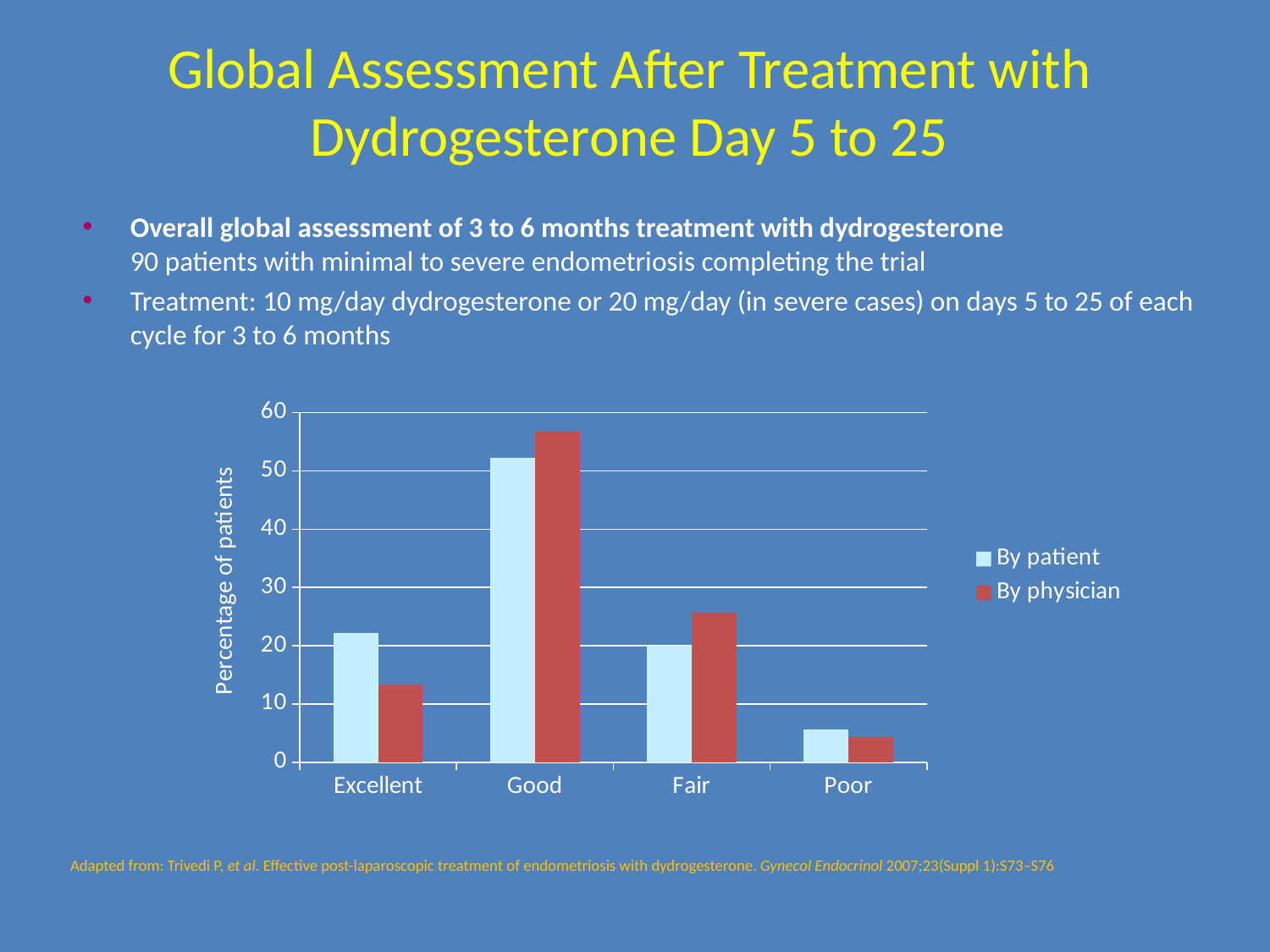

# Global Assessment After Treatment with Dydrogesterone Day 5 to 25
Overall global assessment of 3 to 6 months treatment with dydrogesterone
90 patients with minimal to severe endometriosis completing the trial
Treatment: 10 mg/day dydrogesterone or 20 mg/day (in severe cases) on days 5 to 25 of each cycle for 3 to 6 months

### Chart

| Category | By patient | By physician |
|---|---|---|
| Excellent | 22.2 | 13.3 |
| Good | 52.2 | 56.7 |
| Fair | 20.0 | 25.6 |
| Poor | 5.6 | 4.4 |
Adapted from: Trivedi P, et al. Effective post-laparoscopic treatment of endometriosis with dydrogesterone. Gynecol Endocrinol 2007;23(Suppl 1):S73–S76